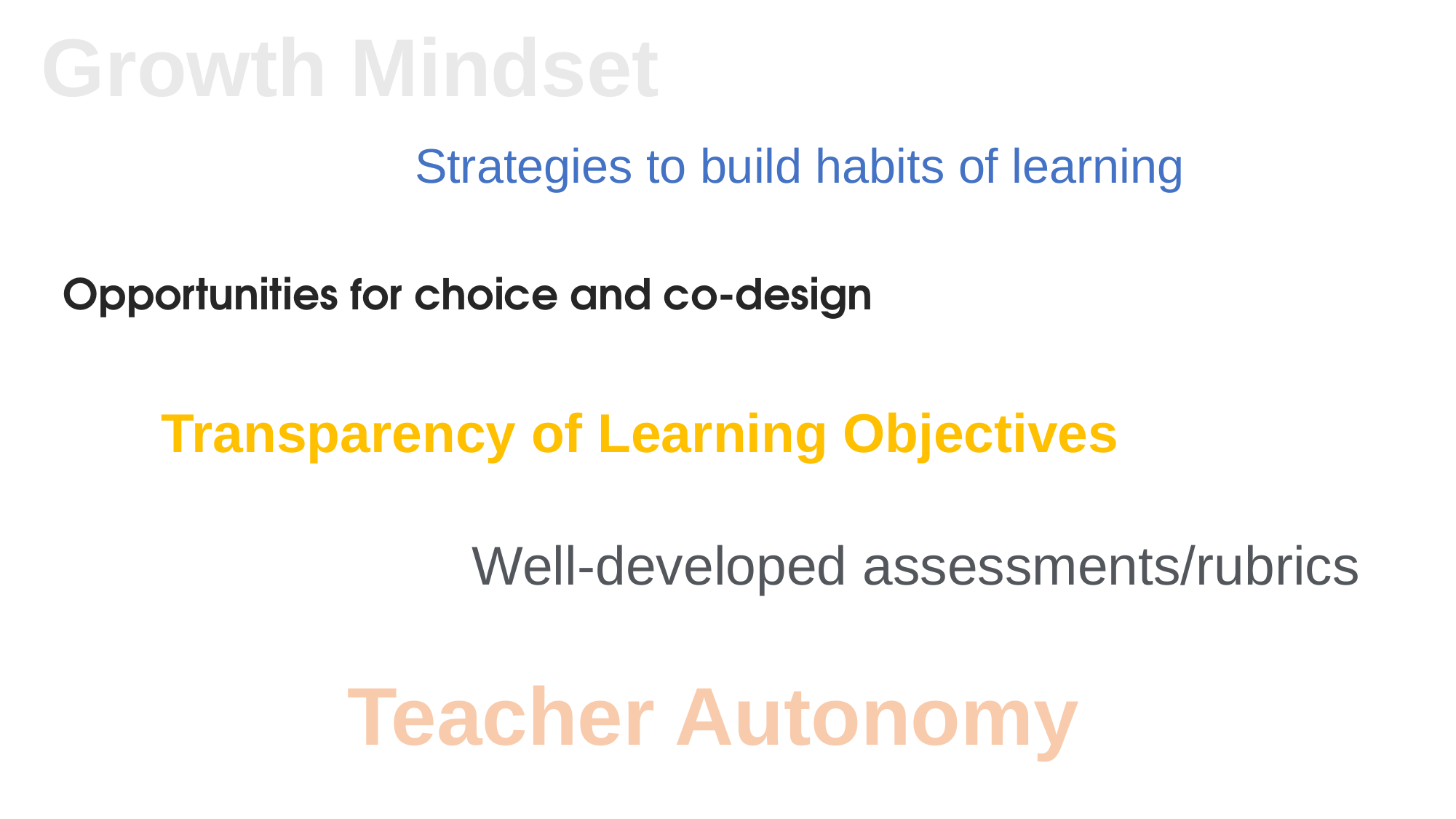

Growth Mindset
Strategies to build habits of learning
Opportunities for choice and co-design
Transparency of Learning Objectives
Well-developed assessments/rubrics
Teacher Autonomy